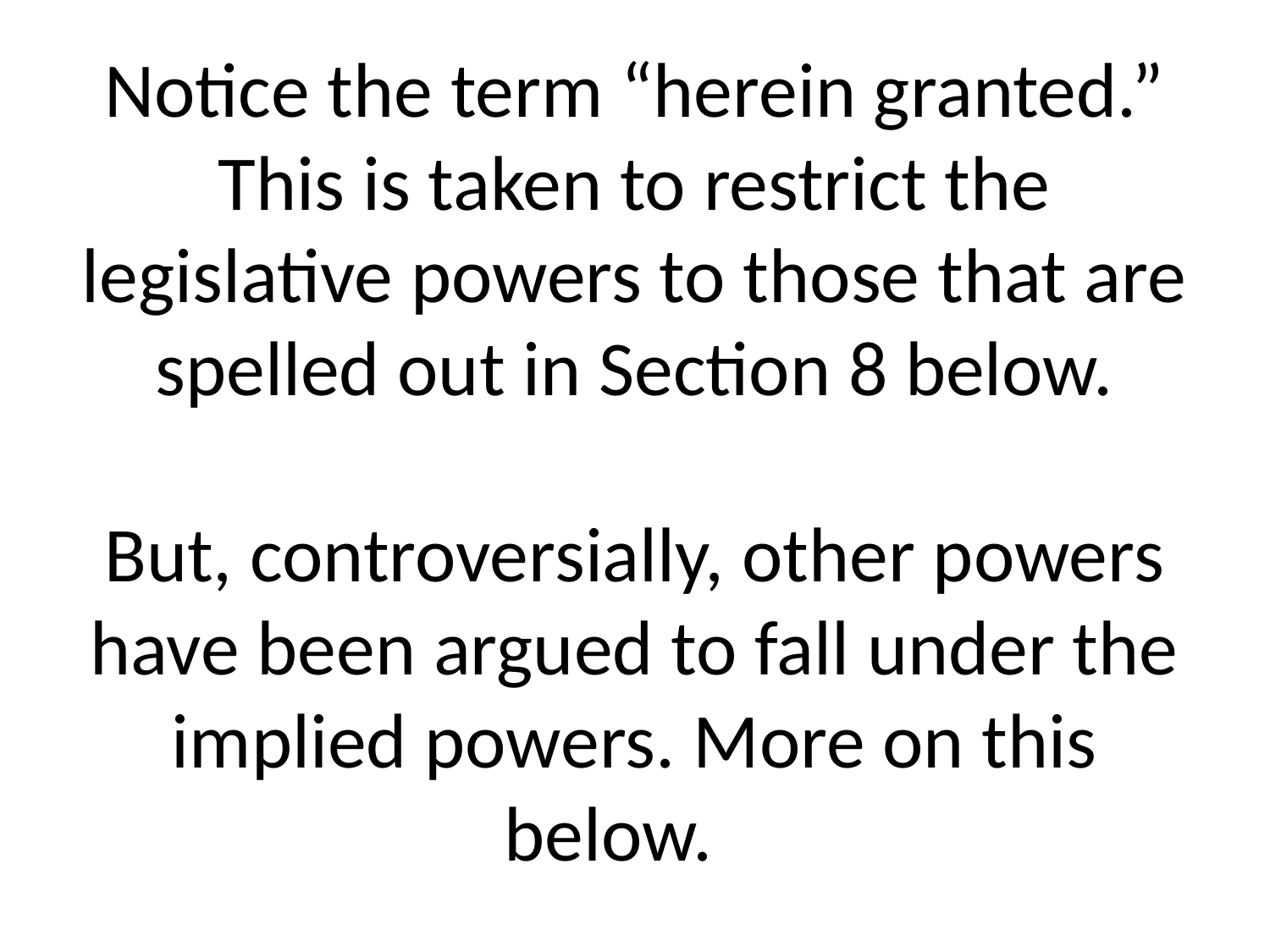

# Notice the term “herein granted.” This is taken to restrict the legislative powers to those that are spelled out in Section 8 below. But, controversially, other powers have been argued to fall under the implied powers. More on this below.